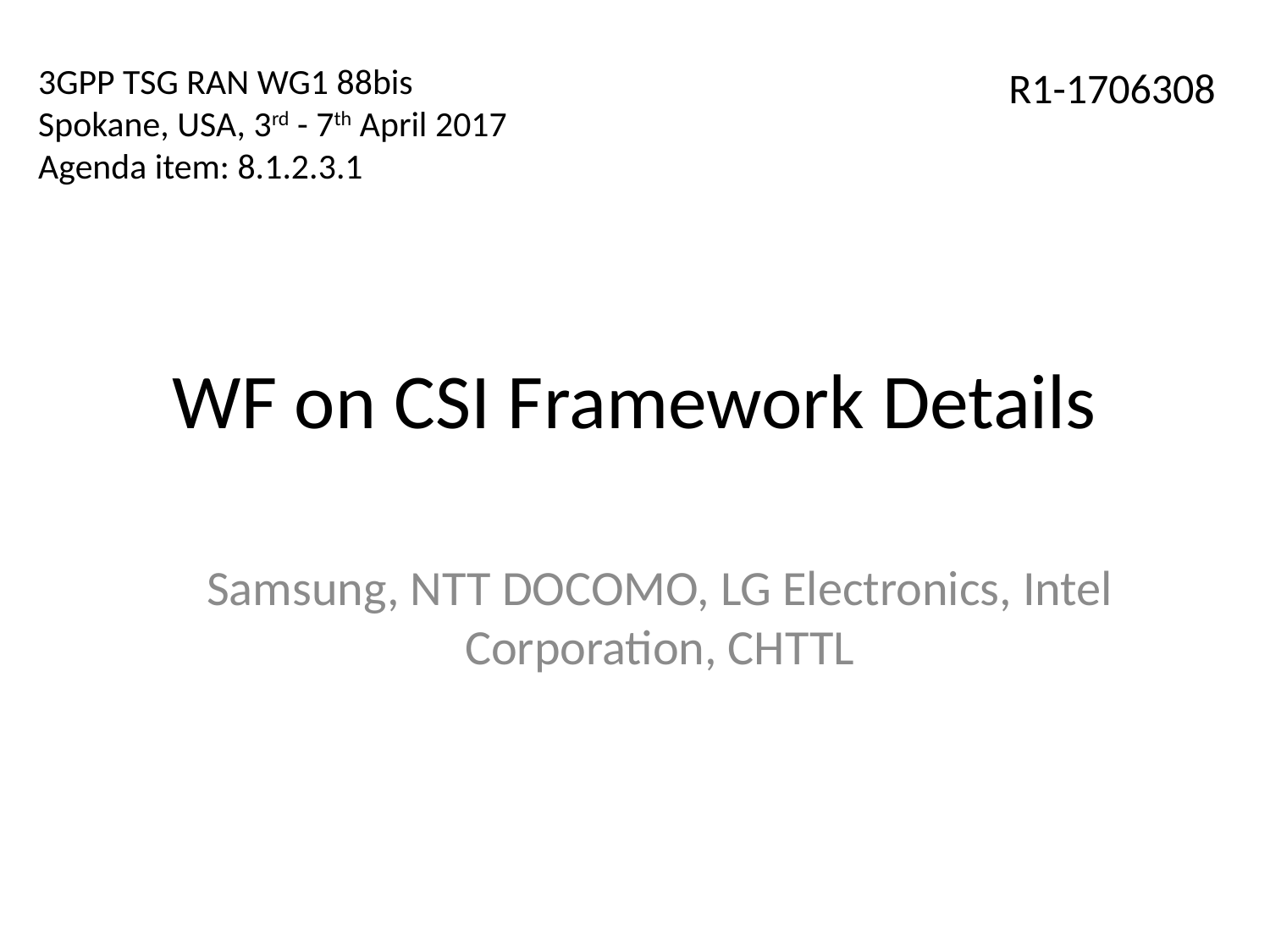

3GPP TSG RAN WG1 88bis
Spokane, USA, 3rd - 7th April 2017
Agenda item: 8.1.2.3.1
R1-1706308
# WF on CSI Framework Details
Samsung, NTT DOCOMO, LG Electronics, Intel Corporation, CHTTL